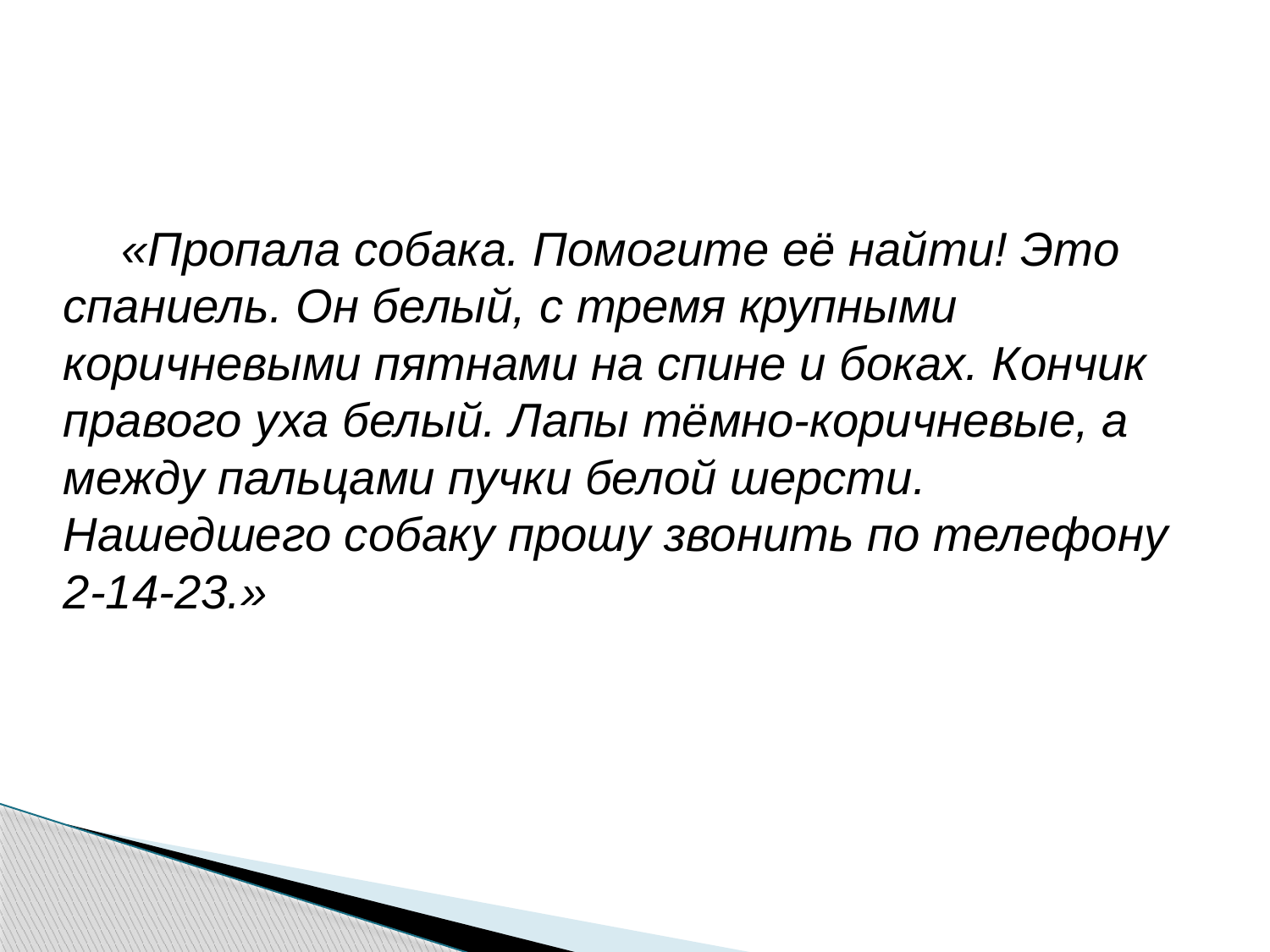

«Пропала собака. Помогите её найти! Это спаниель. Он белый, с тремя крупными коричневыми пятнами на спине и боках. Кончик правого уха белый. Лапы тёмно-коричневые, а между пальцами пучки белой шерсти. Нашедшего собаку прошу звонить по телефону 2-14-23.»